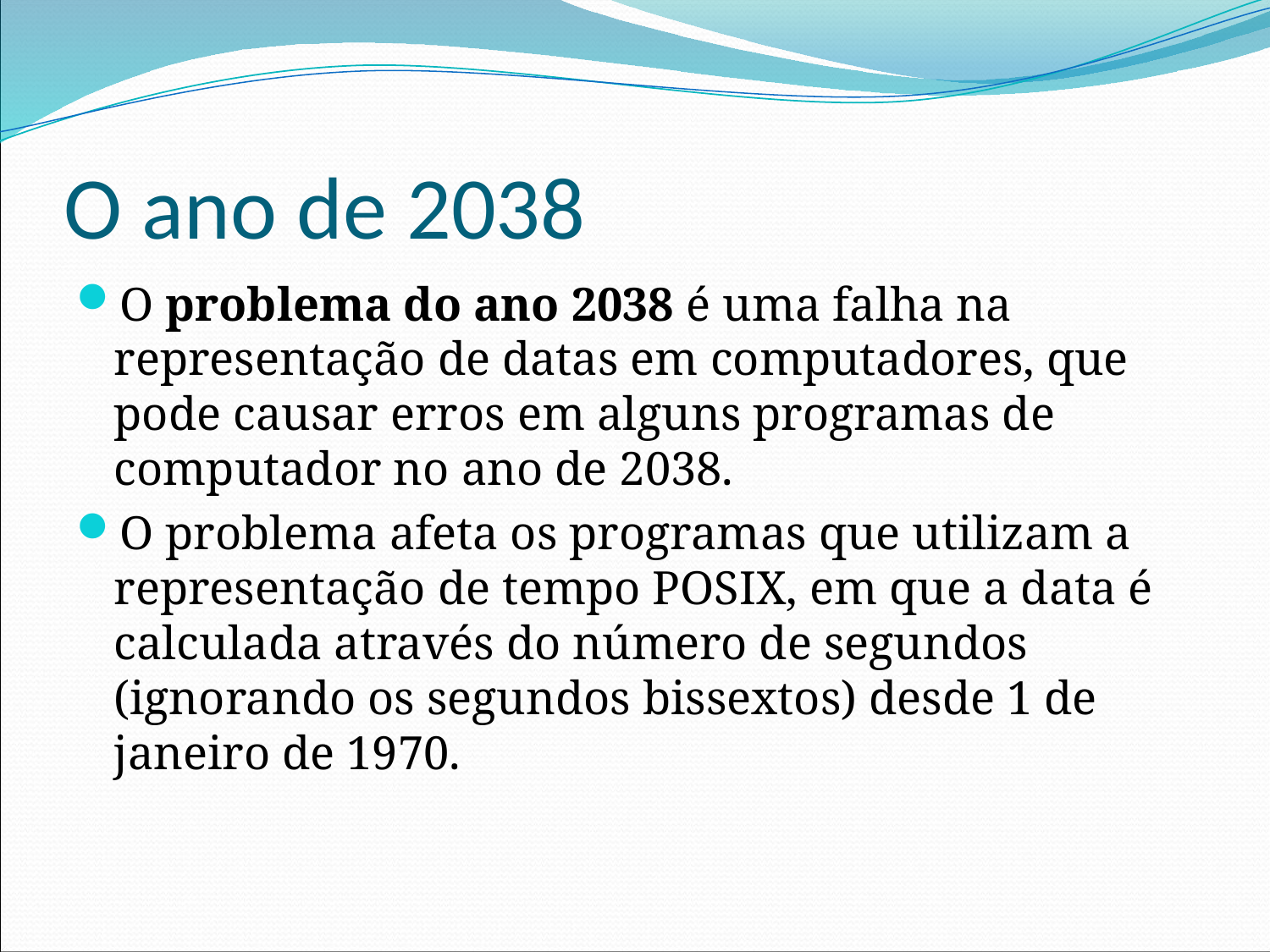

# O ano de 2038
O problema do ano 2038 é uma falha na representação de datas em computadores, que pode causar erros em alguns programas de computador no ano de 2038.
O problema afeta os programas que utilizam a representação de tempo POSIX, em que a data é calculada através do número de segundos (ignorando os segundos bissextos) desde 1 de janeiro de 1970.